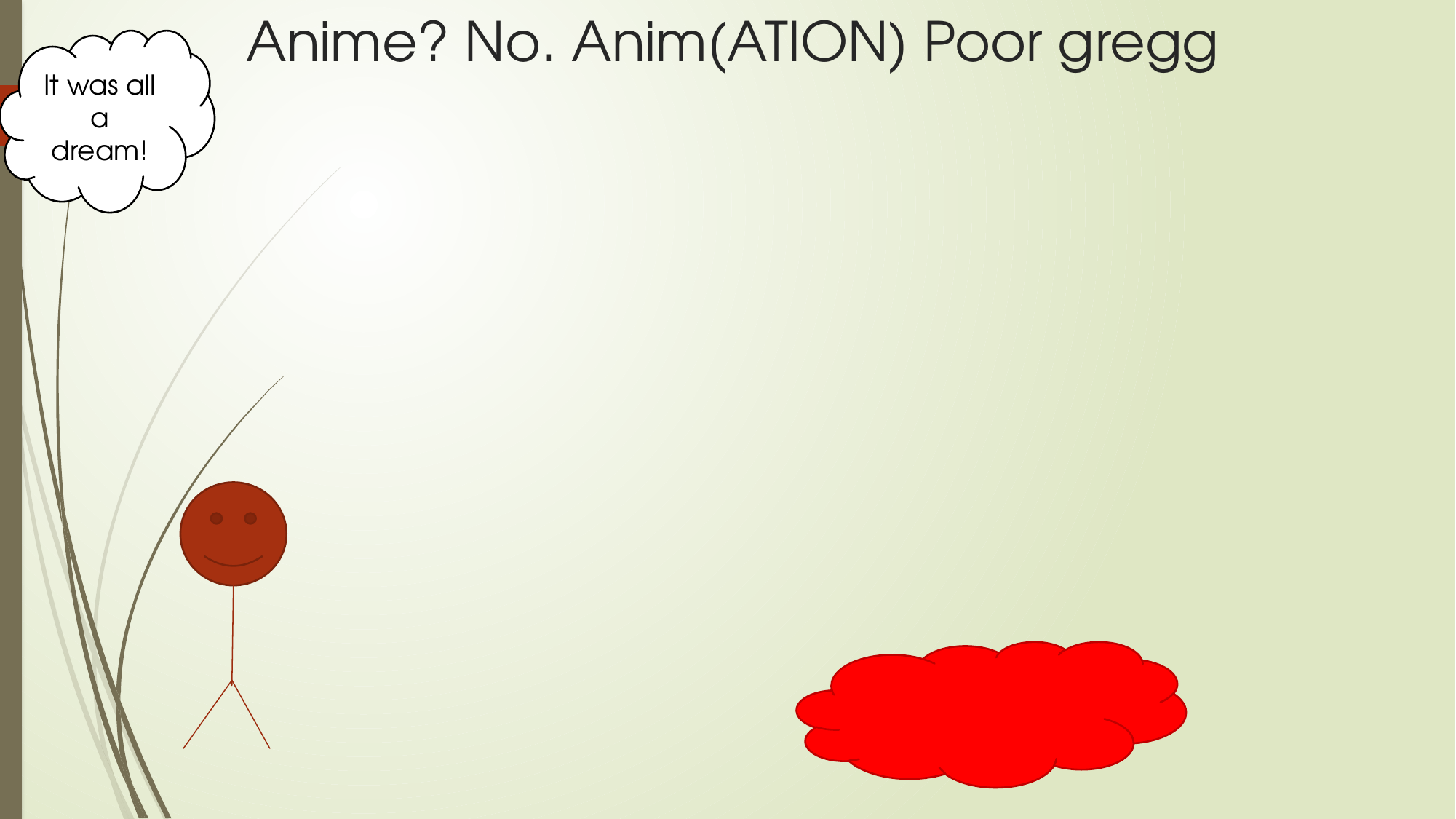

BRICK
# Anime? No. Anim(ATION) Poor gregg
It was all a dream!